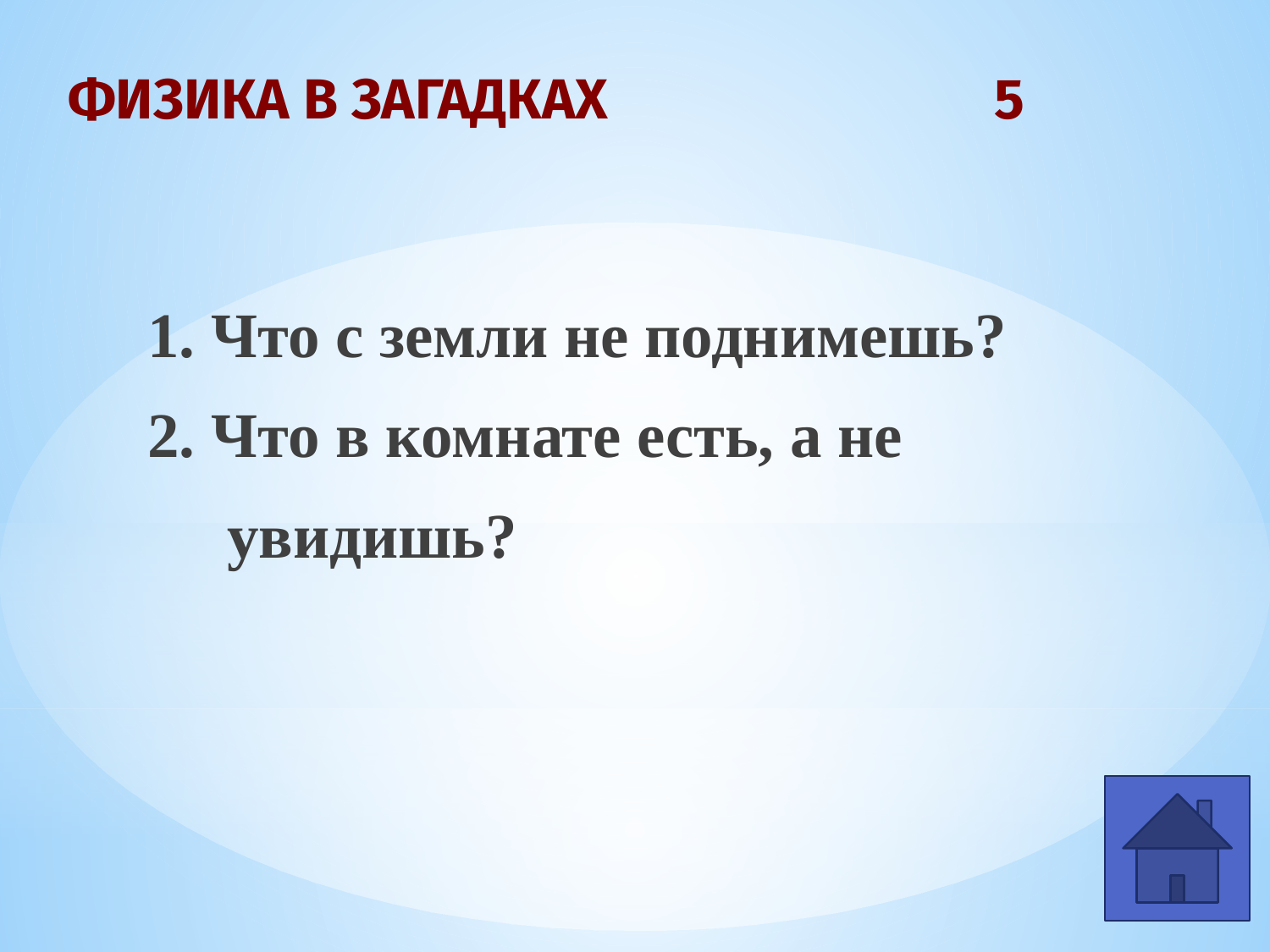

# ФИЗИКА В ЗАГАДКАХ                             5
1. Что с земли не поднимешь?
2. Что в комнате есть, а не
     увидишь?